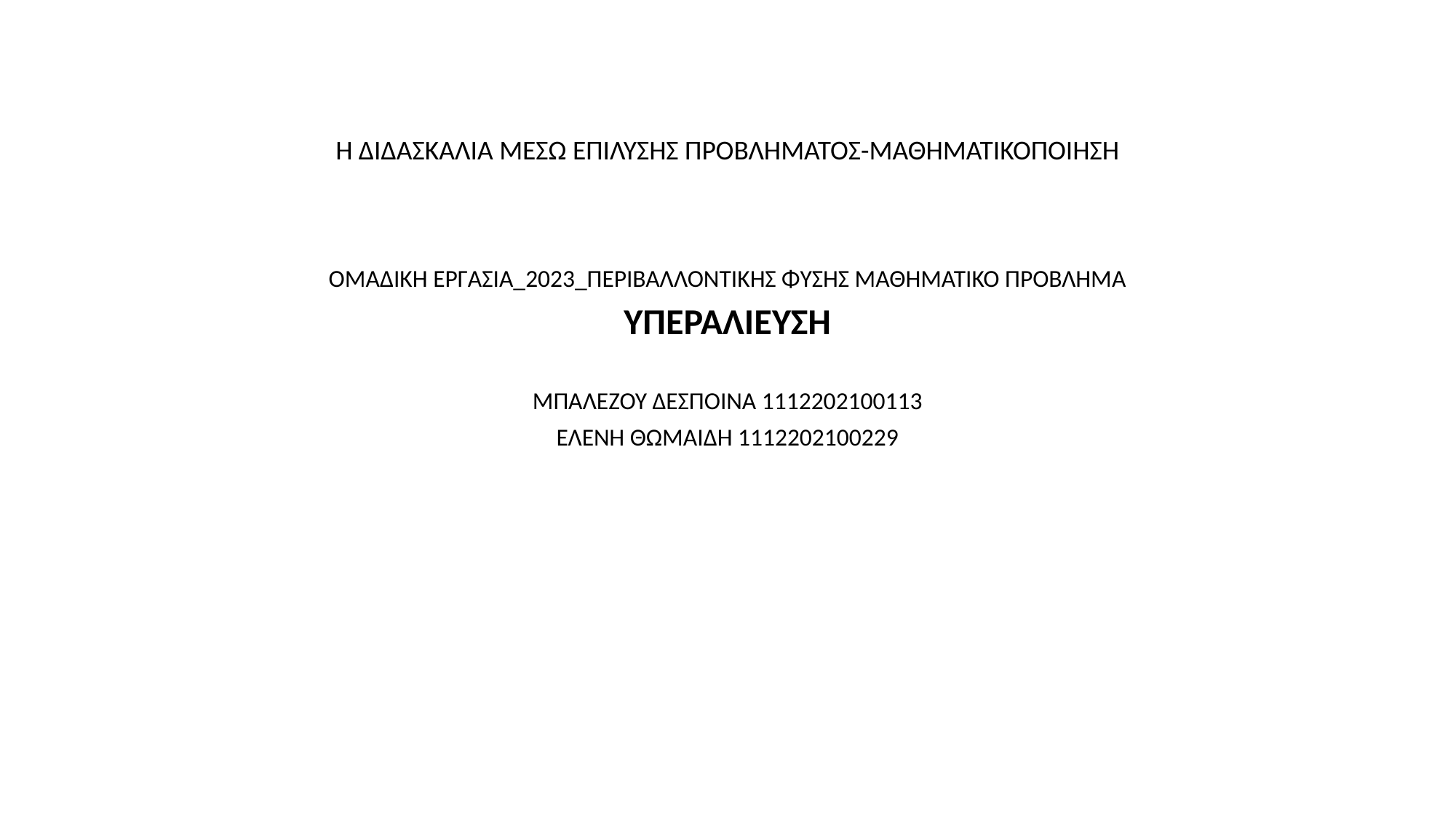

# Η ΔΙΔΑΣΚΑΛΙΑ ΜΕΣΩ ΕΠΙΛΥΣΗΣ ΠΡΟΒΛΗΜΑΤΟΣ-ΜΑΘΗΜΑΤΙΚΟΠΟΙΗΣΗ
ΟΜΑΔΙΚΗ ΕΡΓΑΣΙΑ_2023_ΠΕΡΙΒΑΛΛΟΝΤΙΚΗΣ ΦΥΣΗΣ ΜΑΘΗΜΑΤΙΚΟ ΠΡΟΒΛΗΜΑ
ΥΠΕΡΑΛΙΕΥΣΗ

ΜΠΑΛΕΖΟΥ ΔΕΣΠΟΙΝΑ 1112202100113
ΕΛΕΝΗ ΘΩΜΑΙΔΗ 1112202100229